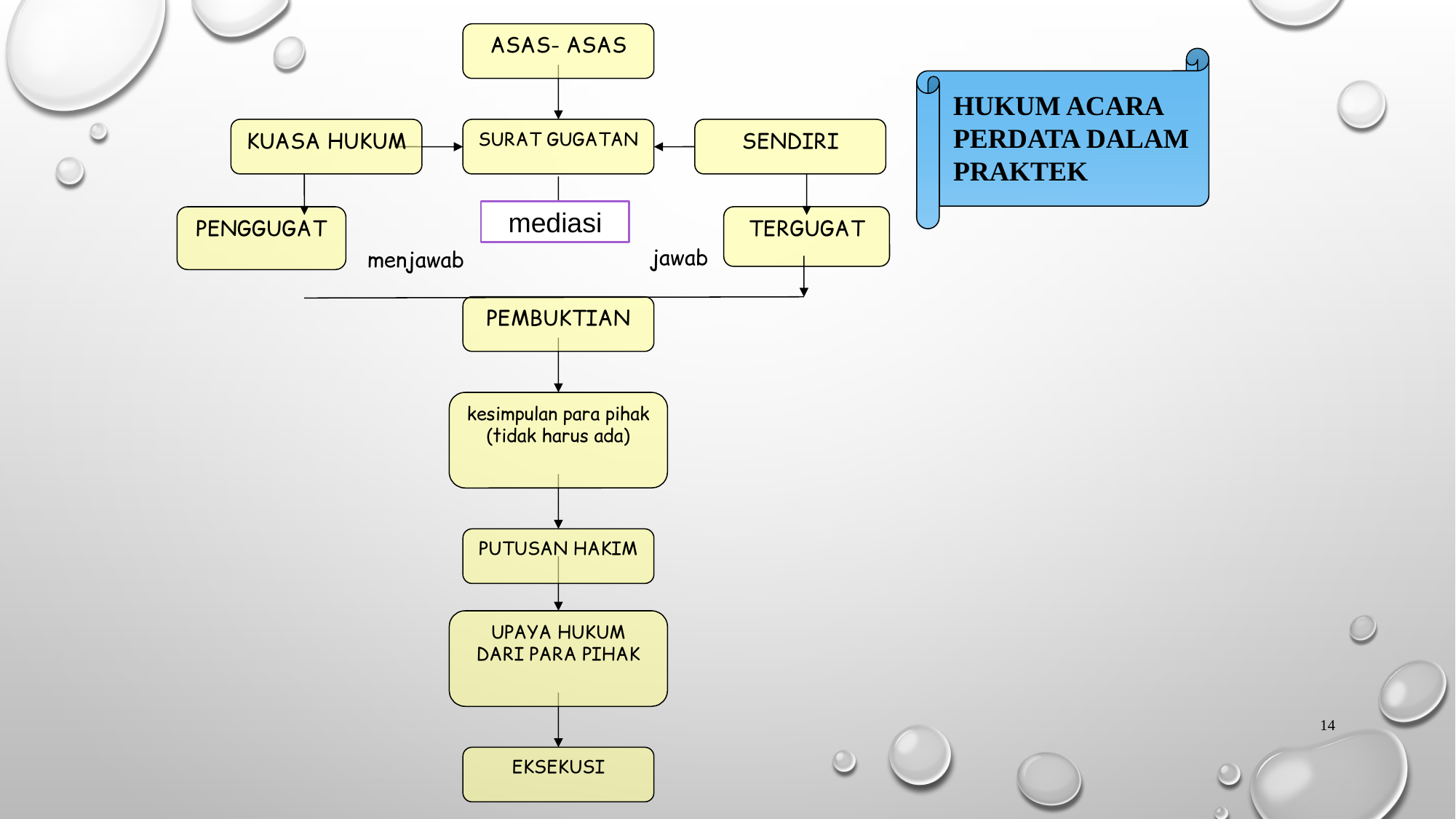

ASAS- ASAS

KUASA HUKUM
SURAT GUGATAN
SENDIRI

PENGGUGAT
TERGUGAT

PEMBUKTIAN
kesimpulan para pihak
(tidak harus ada)
PUTUSAN HAKIM
UPAYA HUKUM DARI PARA PIHAK
EKSEKUSI

HUKUM ACARA PERDATA DALAM PRAKTEK
mediasi
jawab
menjawab
14